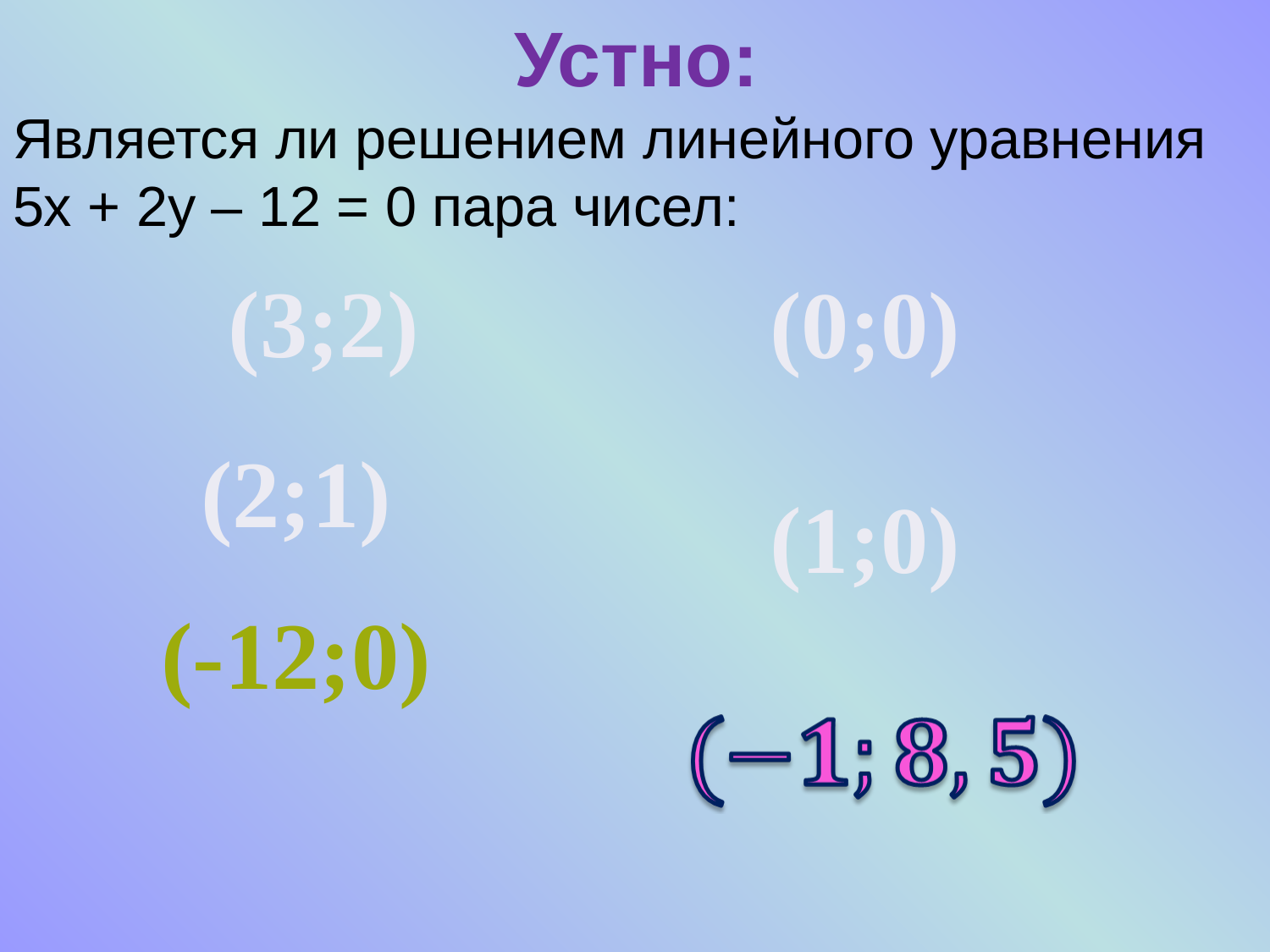

# Устно:
Является ли решением линейного уравнения  5х + 2у – 12 = 0 пара чисел:

(3;2)
(0;0)
(2;1)
(1;0)
(-12;0)